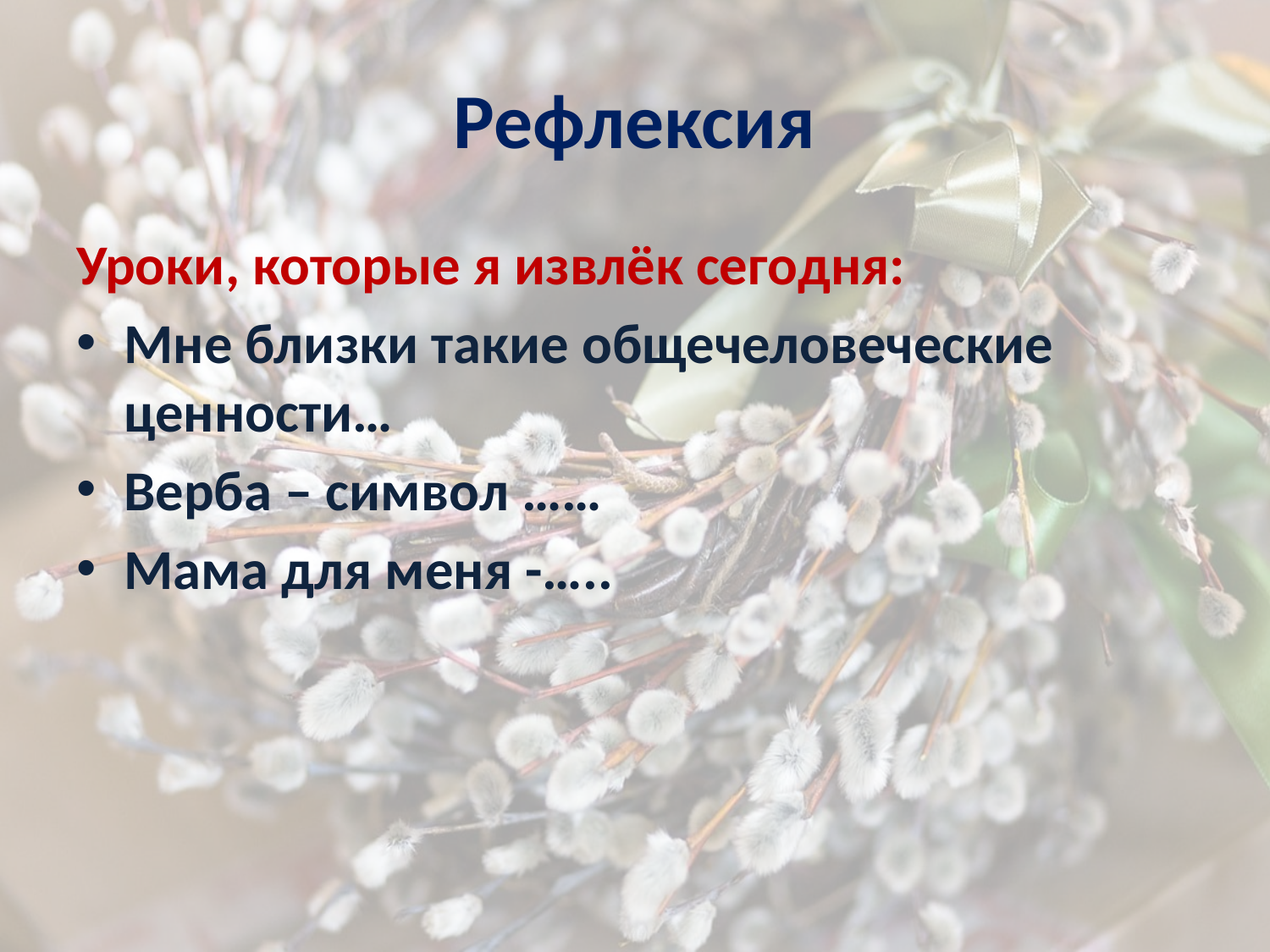

# Рефлексия
Уроки, которые я извлёк сегодня:
Мне близки такие общечеловеческие ценности…
Верба – символ ……
Мама для меня -…..